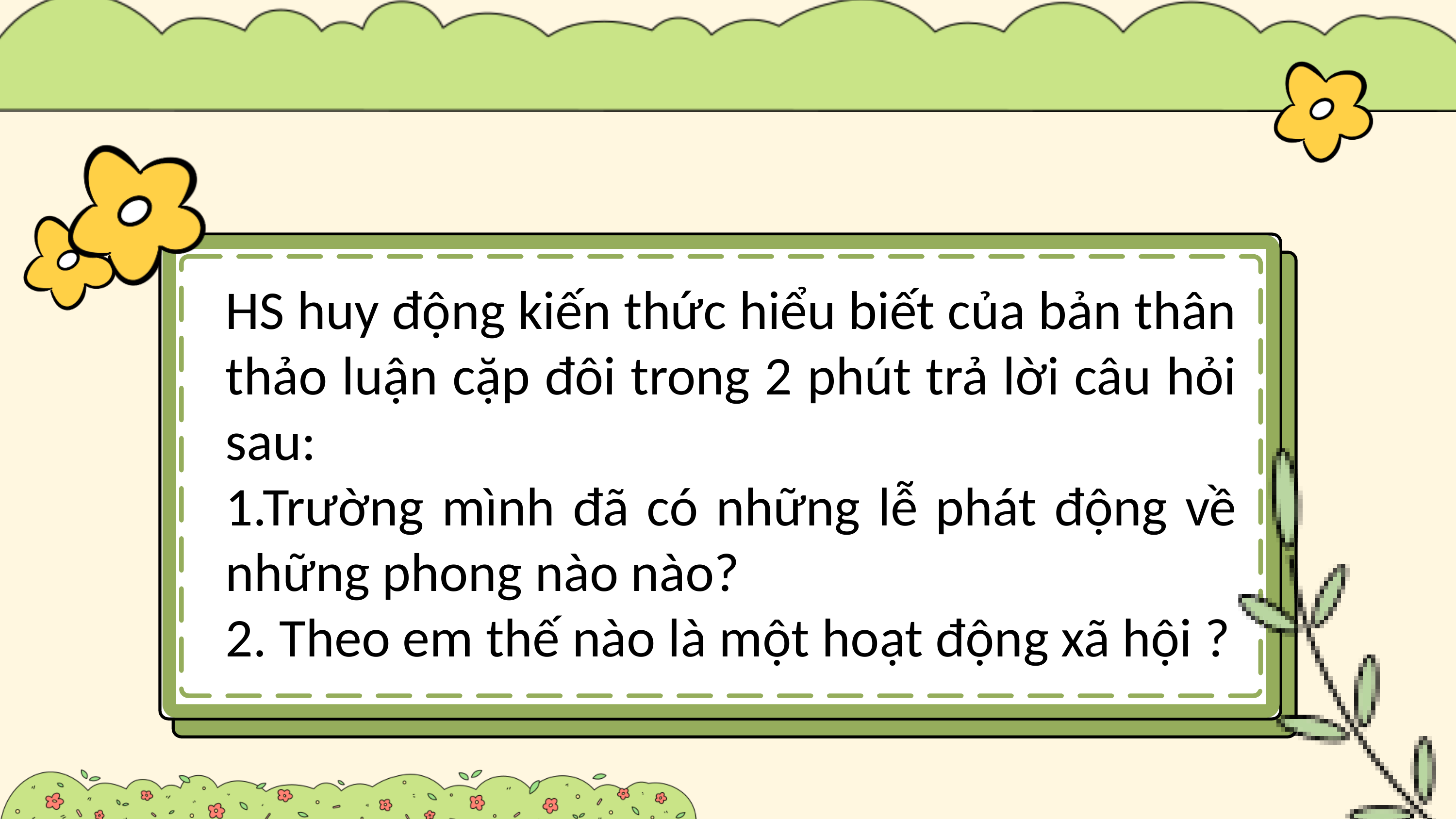

HS huy động kiến thức hiểu biết của bản thân thảo luận cặp đôi trong 2 phút trả lời câu hỏi sau:
1.Trường mình đã có những lễ phát động về những phong nào nào?
2. Theo em thế nào là một hoạt động xã hội ?